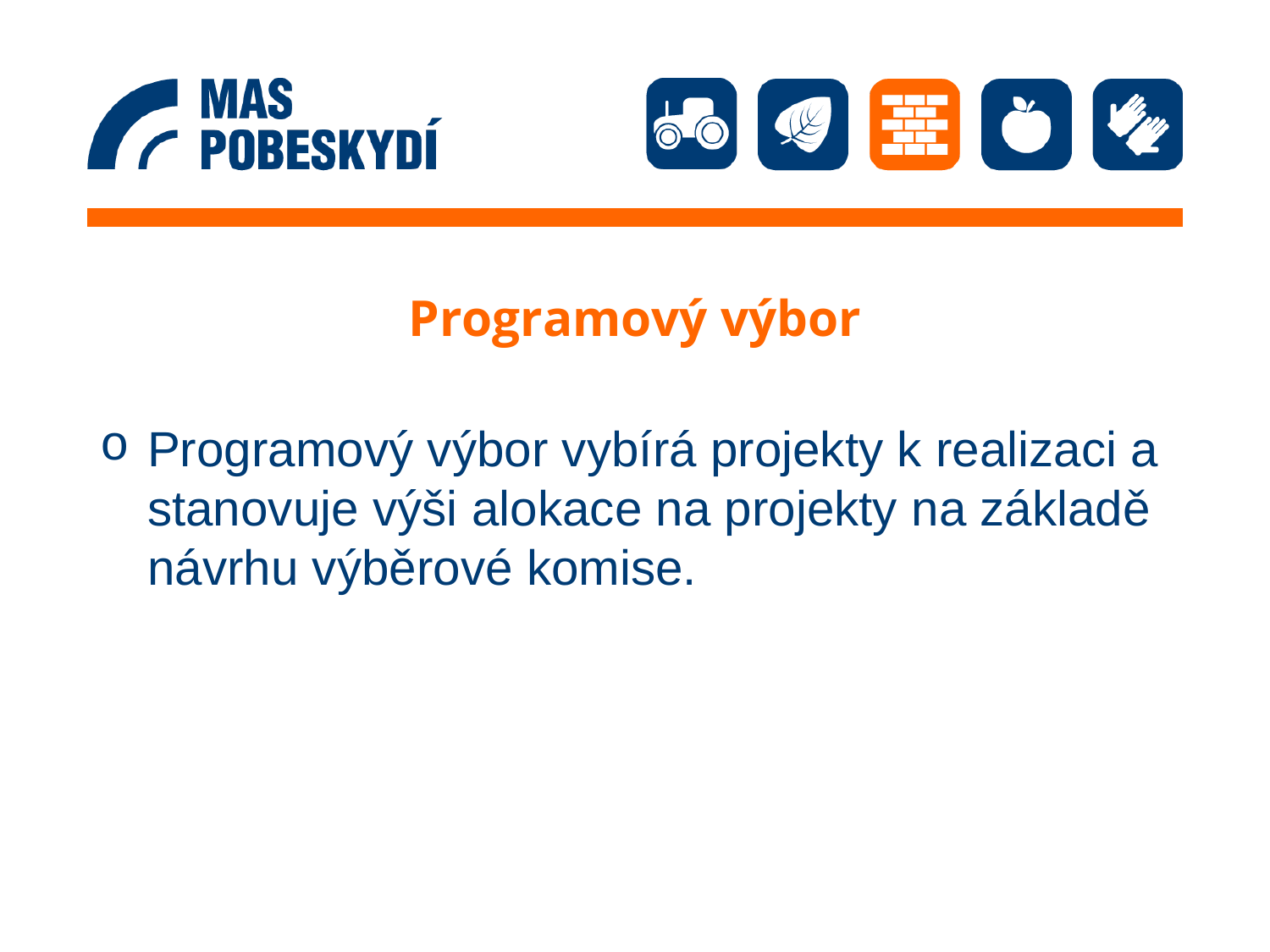

# Programový výbor
Programový výbor vybírá projekty k realizaci a stanovuje výši alokace na projekty na základě návrhu výběrové komise.